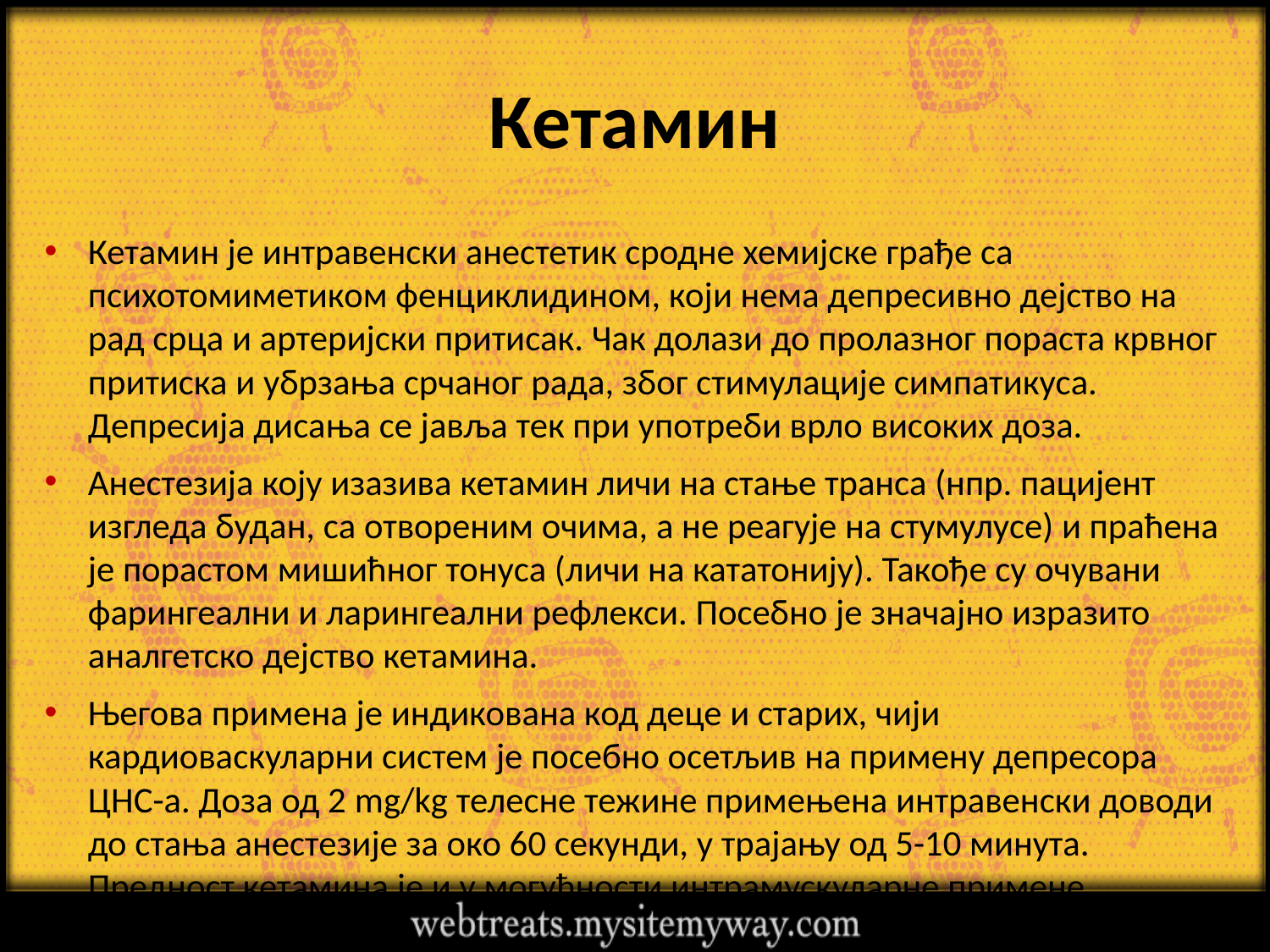

# Кетамин
Кетамин је интравенски анестетик сродне хемијске грађе са психотомиметиком фенциклидином, који нема депресивно дејство на рад срца и артеријски притисак. Чак долази до пролазног пораста крвног притиска и убрзања срчаног рада, због стимулације симпатикуса. Депресија дисања се јавља тек при употреби врло високих доза.
Анестезија коју изазива кетамин личи на стање транса (нпр. пацијент изгледа будан, са отвореним очима, а не реагује на стумулусе) и праћена је порастом мишићног тонуса (личи на кататонију). Такође су очувани фарингеални и ларингеални рефлекси. Посебно је значајно изразито аналгетско дејство кетамина.
Његова примена је индикована код деце и старих, чији кардиоваскуларни систем је посебно осетљив на примену депресора ЦНС-а. Доза од 2 mg/kg телесне тежине примењена интравенски доводи до стања анестезије за око 60 секунди, у трајању од 5-10 минута. Предност кетамина је и у могућности интрамускуларне примене.